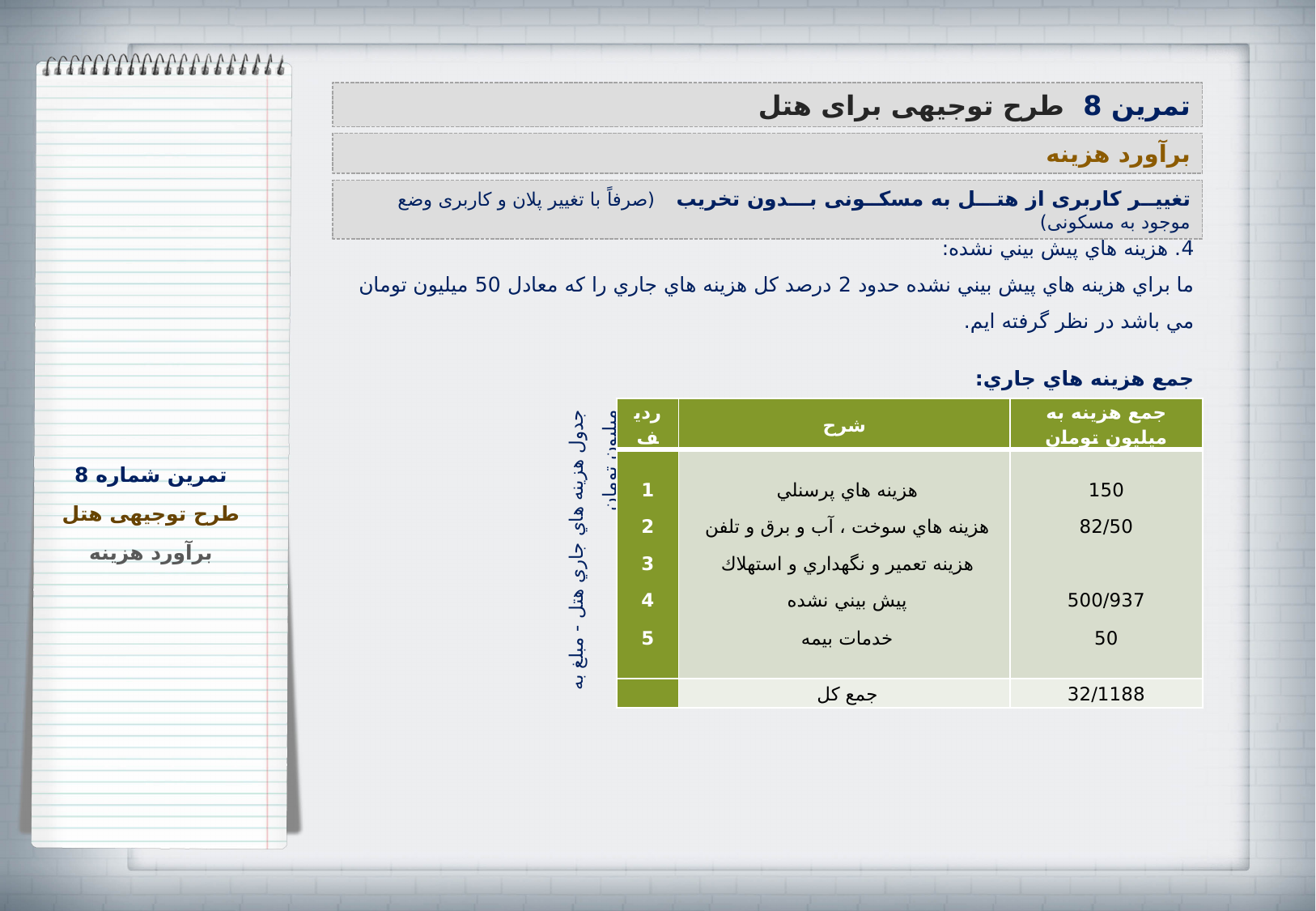

تمرین 8  طرح توجیهی برای هتل
برآورد هزینه
تغییــر کاربری از هتـــل به مسکــونی بـــدون تخریب   (صرفاً با تغییر پلان و کاربری وضع موجود به مسکونی)
4. هزينه هاي پيش بيني نشده:
ما براي هزينه هاي پيش بيني نشده حدود 2 درصد كل هزينه هاي جاري را كه معادل 50 ميليون تومان مي باشد در نظر گرفته ايم.
جمع هزينه هاي جاري:
| رديف | شرح | جمع هزينه به ميليون تومان |
| --- | --- | --- |
| 1 2 3 4 5 | هزينه هاي پرسنلي هزينه هاي سوخت ، آب و برق و تلفن هزينه تعمير و نگهداري و استهلاك پيش بيني نشده خدمات بيمه | 150 82/50   500/937 50 |
|  | جمع كل | 32/1188 |
تمرین شماره 8
طرح توجیهی هتل
جدول هزينه هاي جاري هتل - مبلغ به ميليون تومان
برآورد هزینه